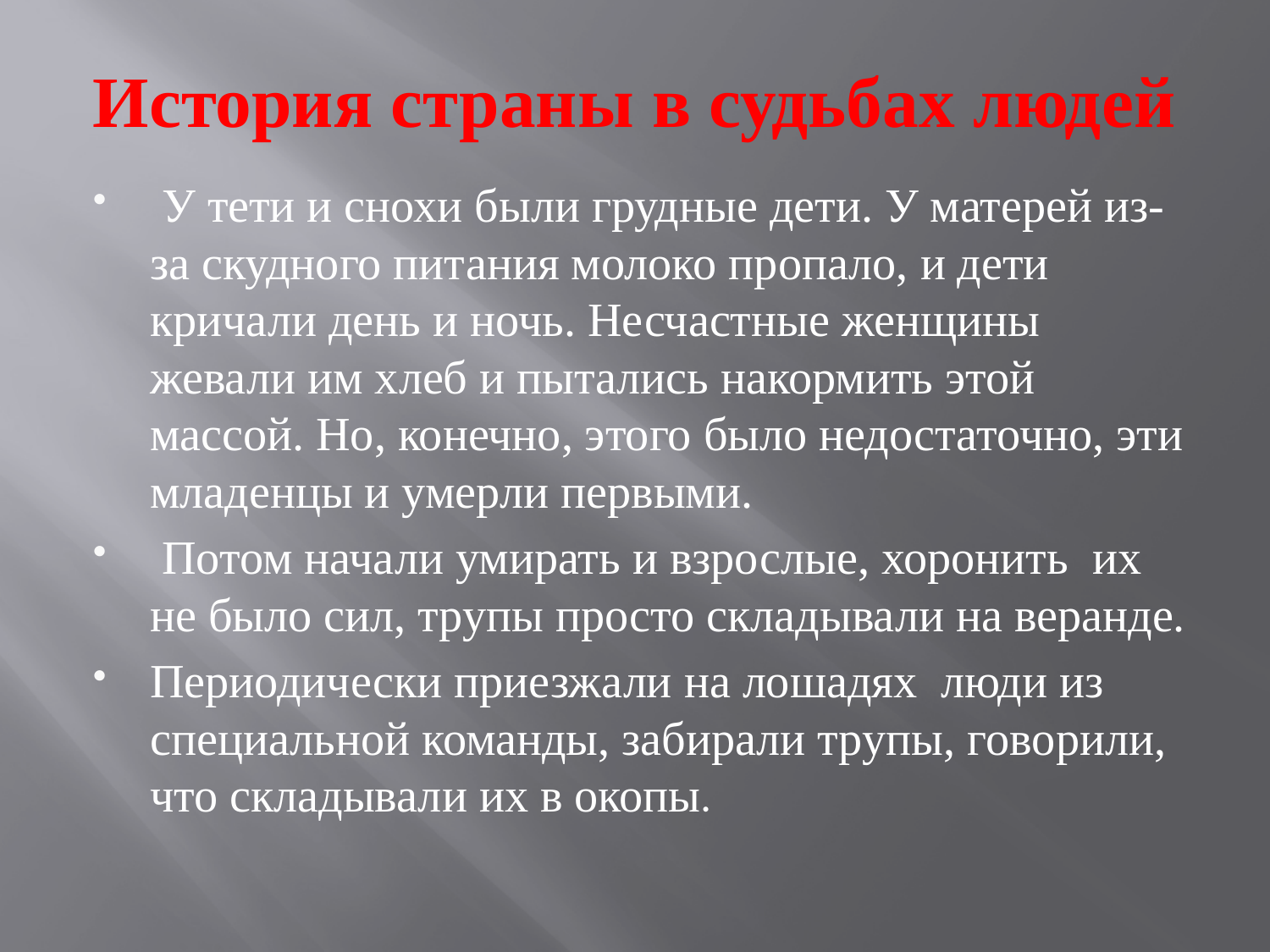

# История страны в судьбах людей
 У тети и снохи были грудные дети. У матерей из-за скудного питания молоко пропало, и дети кричали день и ночь. Несчастные женщины жевали им хлеб и пытались накормить этой массой. Но, конечно, этого было недостаточно, эти младенцы и умерли первыми.
 Потом начали умирать и взрослые, хоронить  их не было сил, трупы просто складывали на веранде.
Периодически приезжали на лошадях  люди из специальной команды, забирали трупы, говорили, что складывали их в окопы.